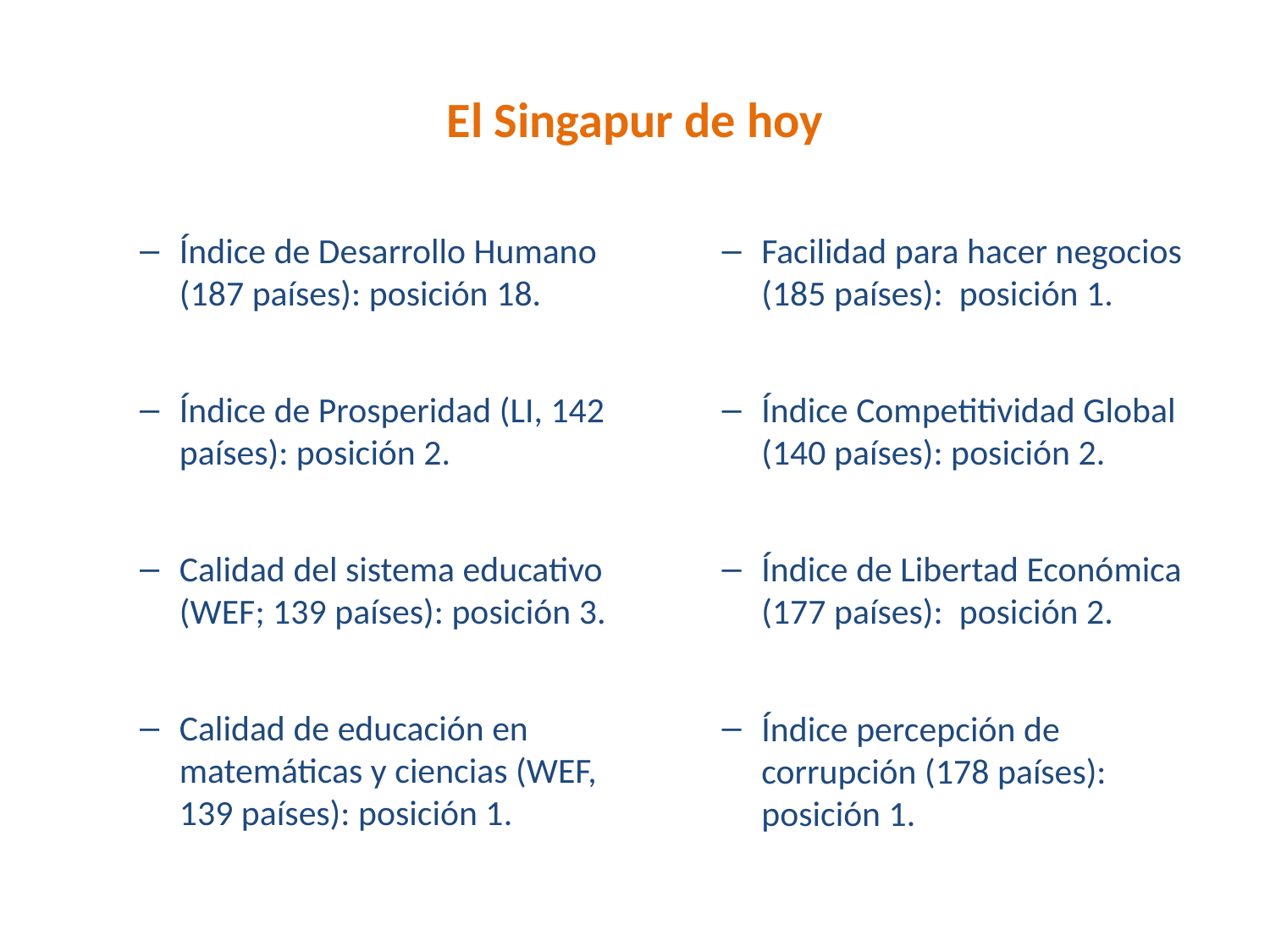

# El Singapur de hoy
Índice de Desarrollo Humano (187 países): posición 18.

Índice de Prosperidad (LI, 142 países): posición 2.

Calidad del sistema educativo (WEF; 139 países): posición 3.

Calidad de educación en matemáticas y ciencias (WEF, 139 países): posición 1.

Facilidad para hacer negocios (185 países):  posición 1.

Índice Competitividad Global (140 países): posición 2.

Índice de Libertad Económica (177 países):  posición 2.

Índice percepción de corrupción (178 países): posición 1.